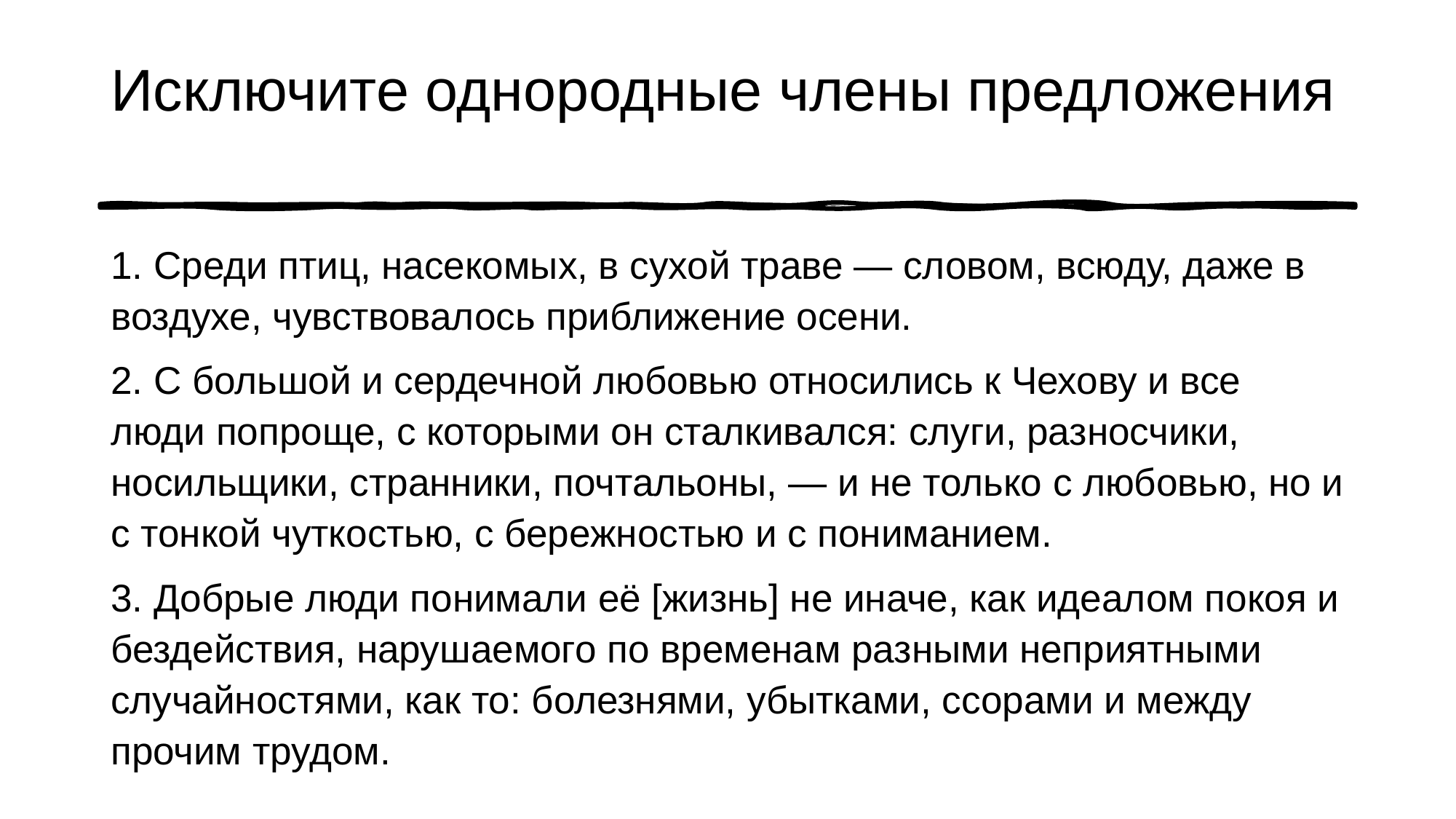

# Исключите однородные члены предложения
1. Среди птиц, насекомых, в сухой траве — словом, всюду, даже в воздухе, чувствовалось приближение осени.
2. С большой и сердечной любовью относились к Чехову и все люди попроще, с которыми он сталкивался: слуги, разносчики, носильщики, странники, почтальоны, — и не только с любовью, но и с тонкой чуткостью, с бережностью и с пониманием.
3. Добрые люди понимали её [жизнь] не иначе, как идеалом покоя и бездействия, нарушаемого по временам разными неприятными случайностями, как то: болезнями, убытками, ссорами и между прочим трудом.